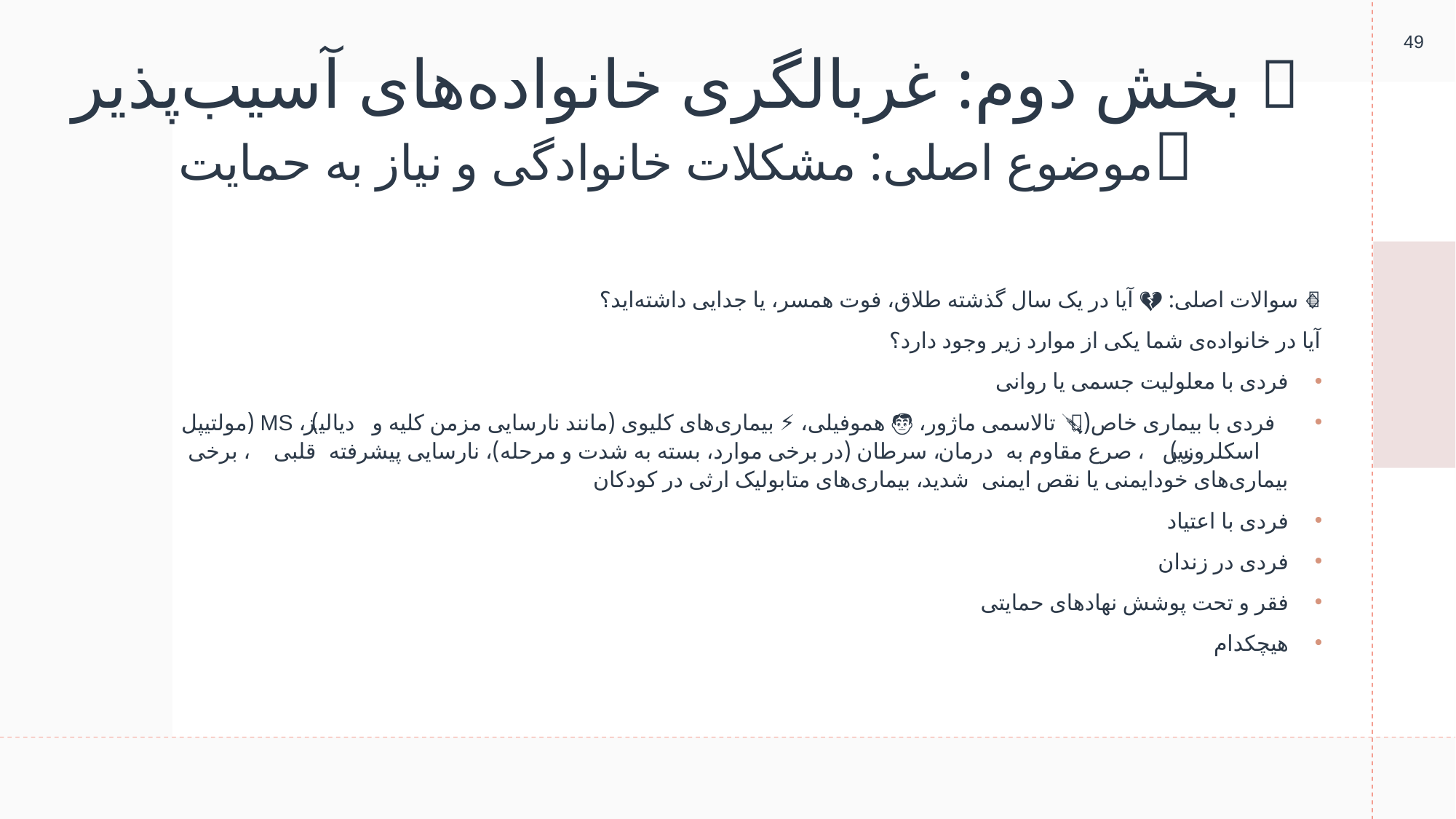

49
# 🟡 بخش دوم: غربالگری خانواده‌های آسیب‌پذیر 💬موضوع اصلی: مشکلات خانوادگی و نیاز به حمایت

🔹 سوالات اصلی: 💔 آیا در یک سال گذشته طلاق، فوت همسر، یا جدایی داشته‌اید؟
آیا در خانواده‌ی شما یکی از موارد زیر وجود دارد؟
فردی با معلولیت جسمی یا روانی
فردی با بیماری خاص(💉 تالاسمی ماژور، 👨‍🦯 هموفیلی، ⚡ بیماری‌های کلیوی (مانند نارسایی مزمن کلیه و دیالیز)، 🧬 MS (مولتیپل اسکلروزیس)، 🧠 صرع مقاوم به درمان، 🧪 سرطان (در برخی موارد، بسته به شدت و مرحله)، نارسایی پیشرفته قلبی، 🧤 برخی بیماری‌های خودایمنی یا نقص ایمنی شدید، 👶 بیماری‌های متابولیک ارثی در کودکان
فردی با اعتیاد
فردی در زندان
فقر و تحت پوشش نهادهای حمایتی
هیچکدام